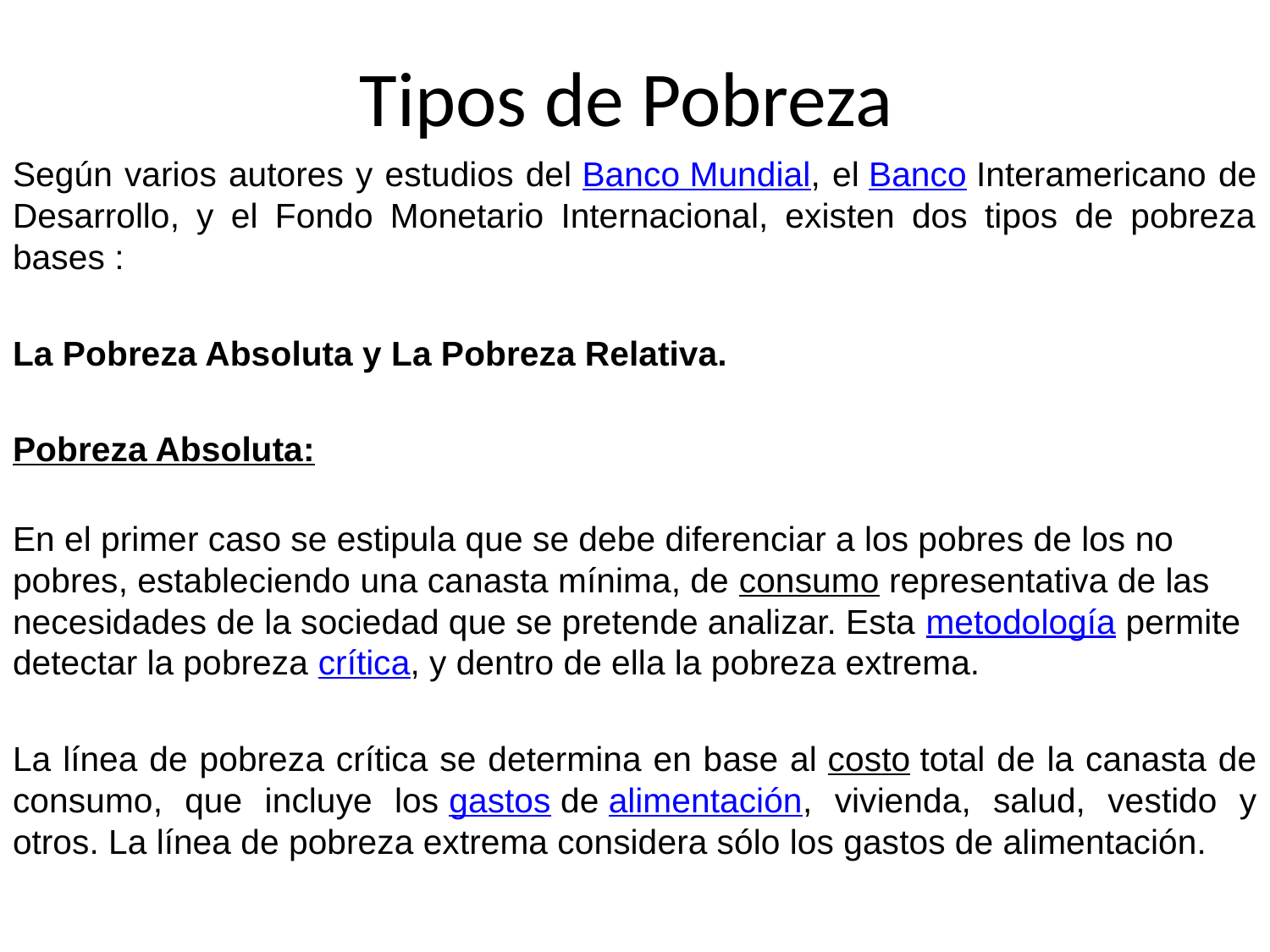

# Tipos de Pobreza
Según varios autores y estudios del Banco Mundial, el Banco Interamericano de Desarrollo, y el Fondo Monetario Internacional, existen dos tipos de pobreza bases :

La Pobreza Absoluta y La Pobreza Relativa.

Pobreza Absoluta:
En el primer caso se estipula que se debe diferenciar a los pobres de los no pobres, estableciendo una canasta mínima, de consumo representativa de las necesidades de la sociedad que se pretende analizar. Esta metodología permite detectar la pobreza crítica, y dentro de ella la pobreza extrema.

La línea de pobreza crítica se determina en base al costo total de la canasta de consumo, que incluye los gastos de alimentación, vivienda, salud, vestido y otros. La línea de pobreza extrema considera sólo los gastos de alimentación.